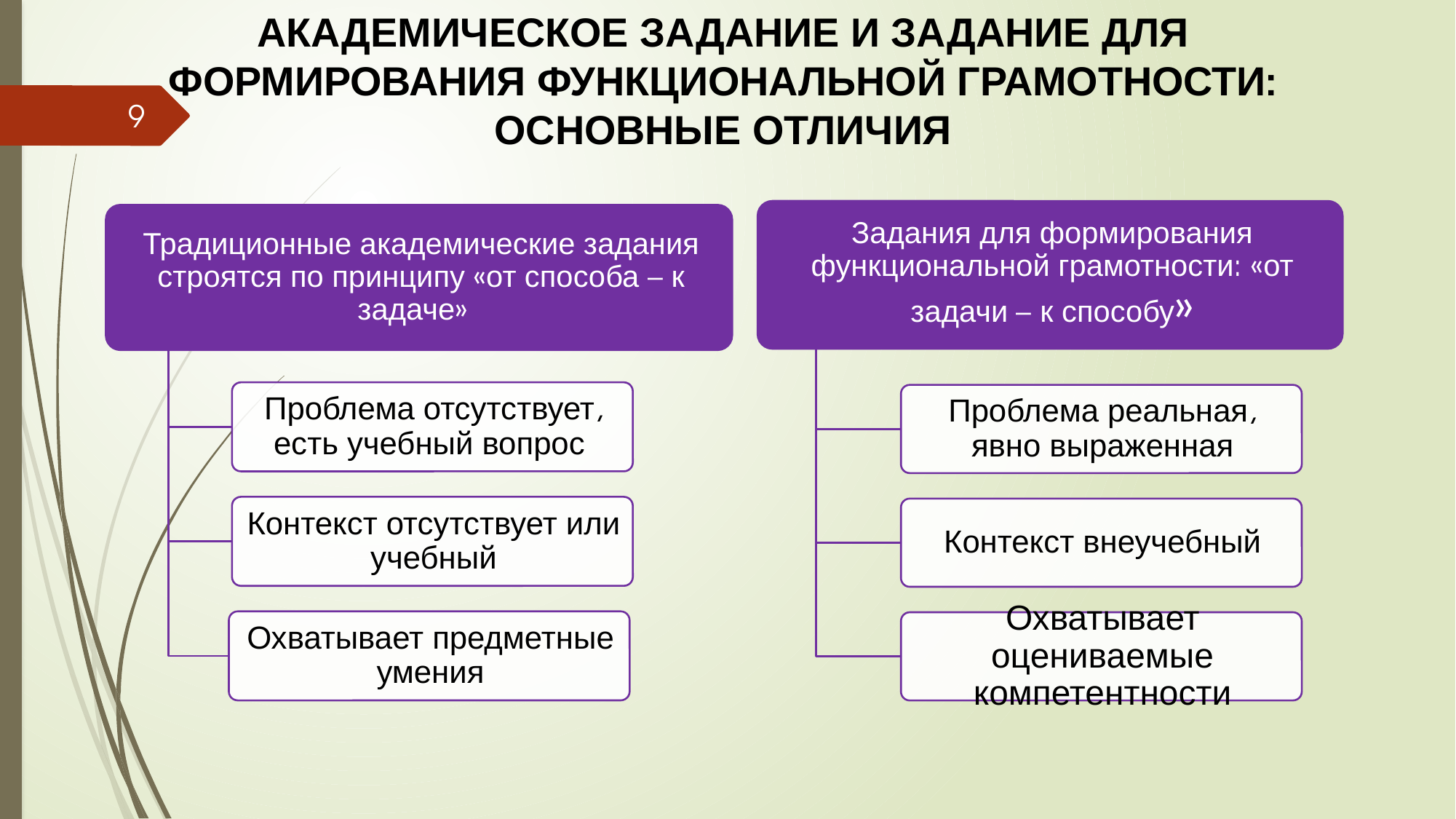

Академическое задание и задание для формирования функциональной грамотности: основные отличия
9
Традиционные академические задания строятся по принципу «от способа – к задаче»
Проблема отсутствует, есть учебный вопрос
Контекст отсутствует или учебный
Охватывает предметные умения
Задания для формирования функциональной грамотности: «от задачи – к способу»
Проблема реальная, явно выраженная
Контекст внеучебный
Охватывает оцениваемые компетентности